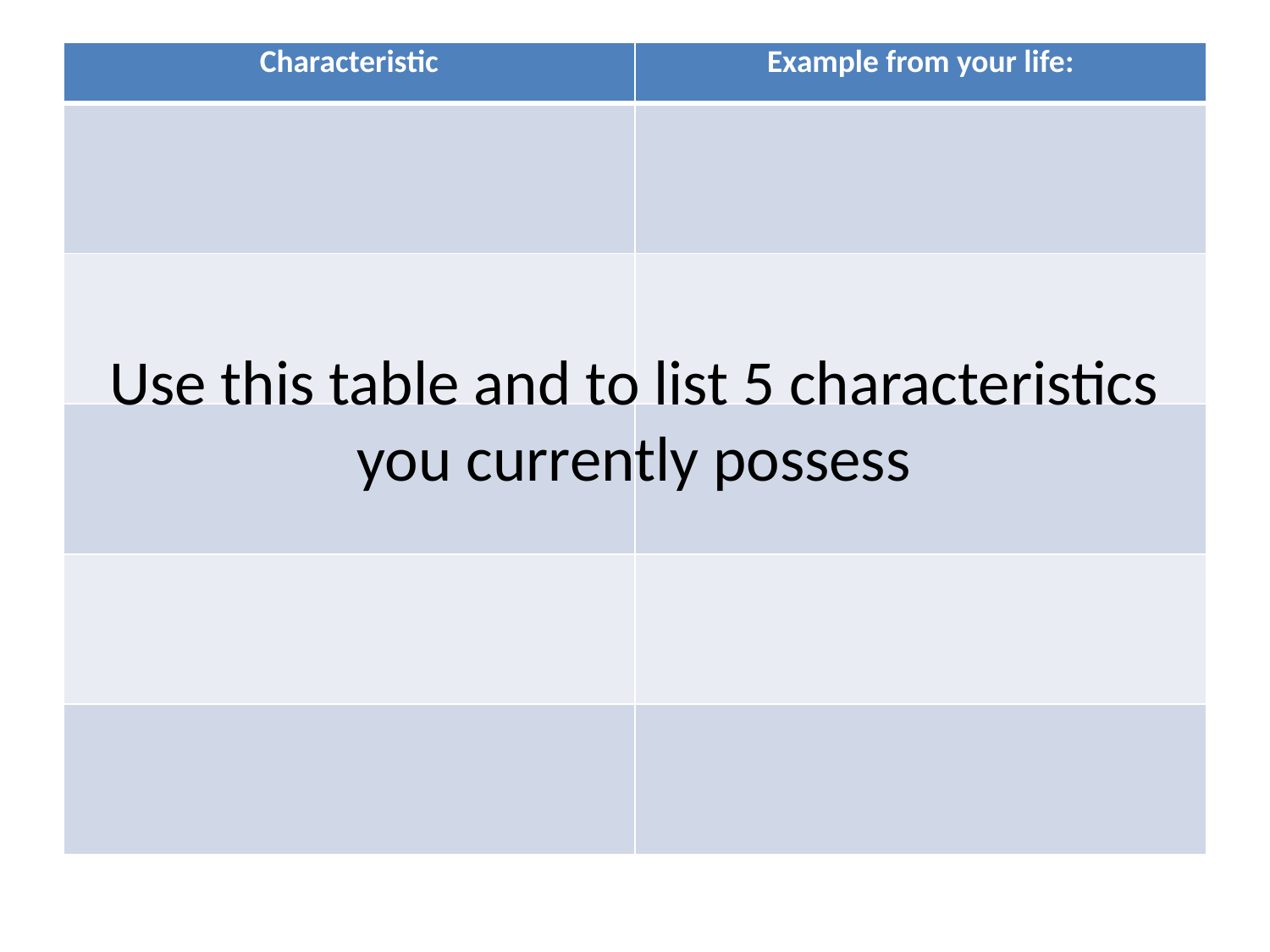

| Characteristic | Example from your life: |
| --- | --- |
|  |  |
|  |  |
|  |  |
|  |  |
|  |  |
# Use this table and to list 5 characteristics you currently possess